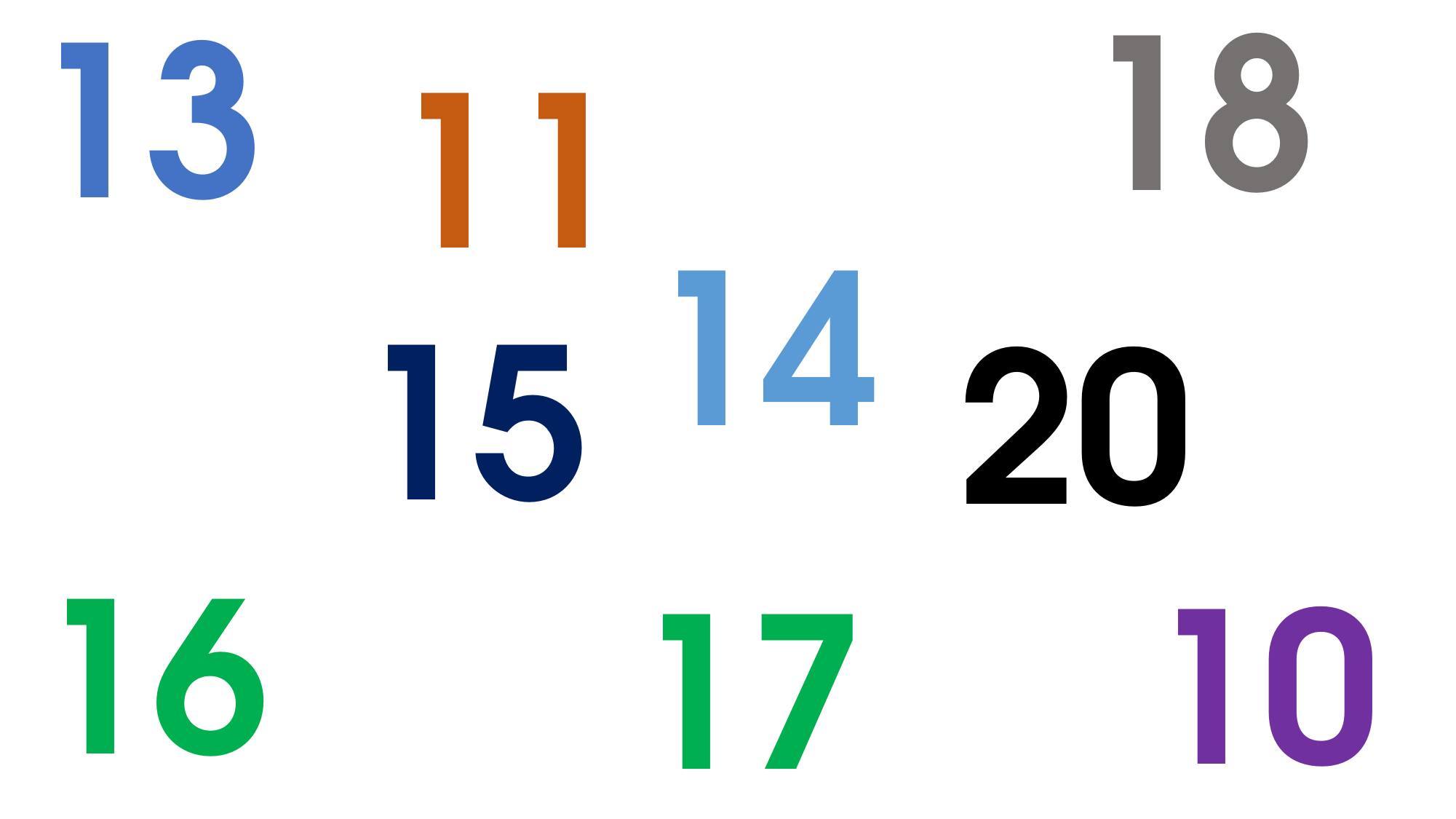

18
13
11
14
15
20
16
 10
17